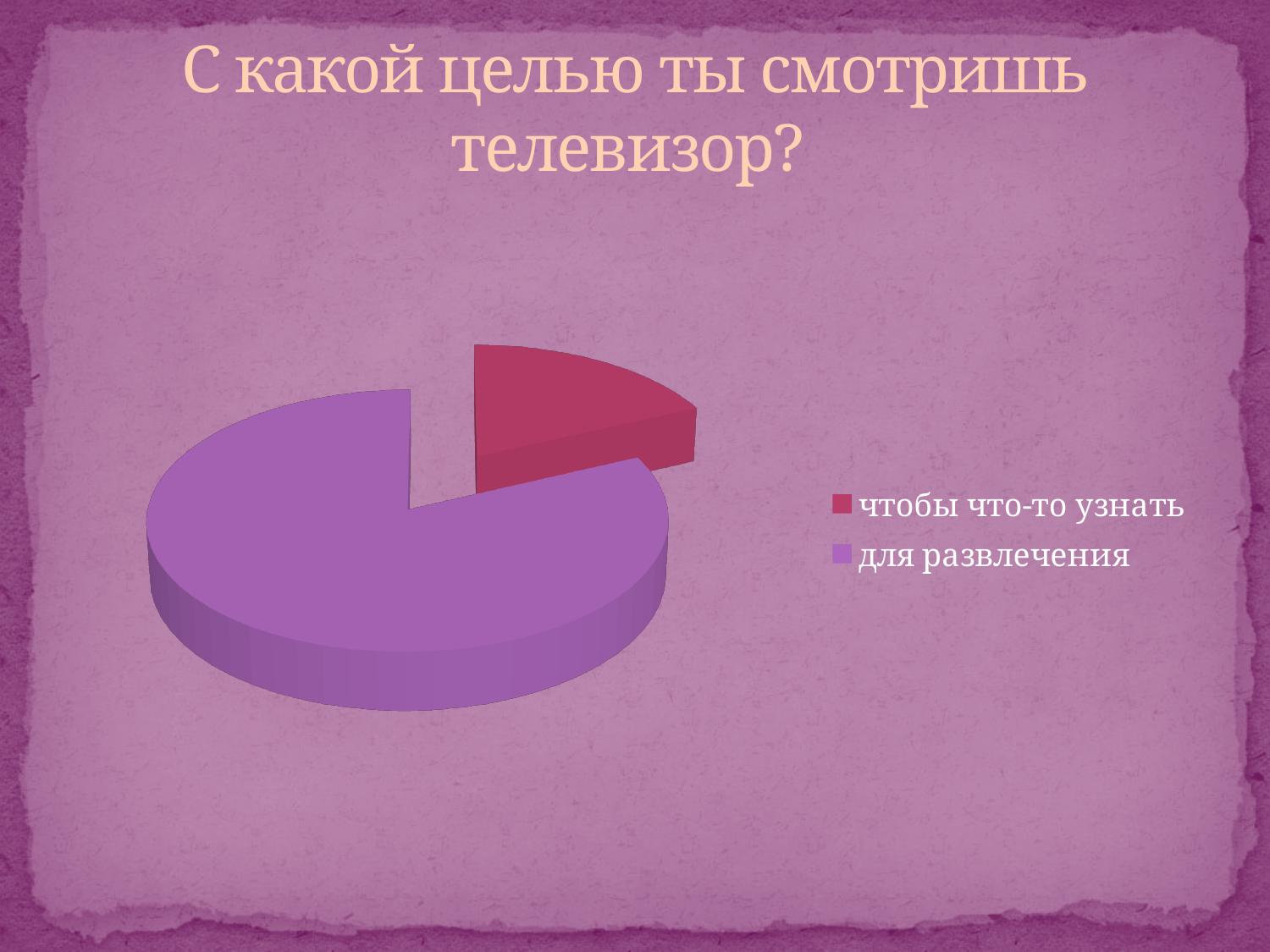

# С какой целью ты смотришь телевизор?

[unsupported chart]